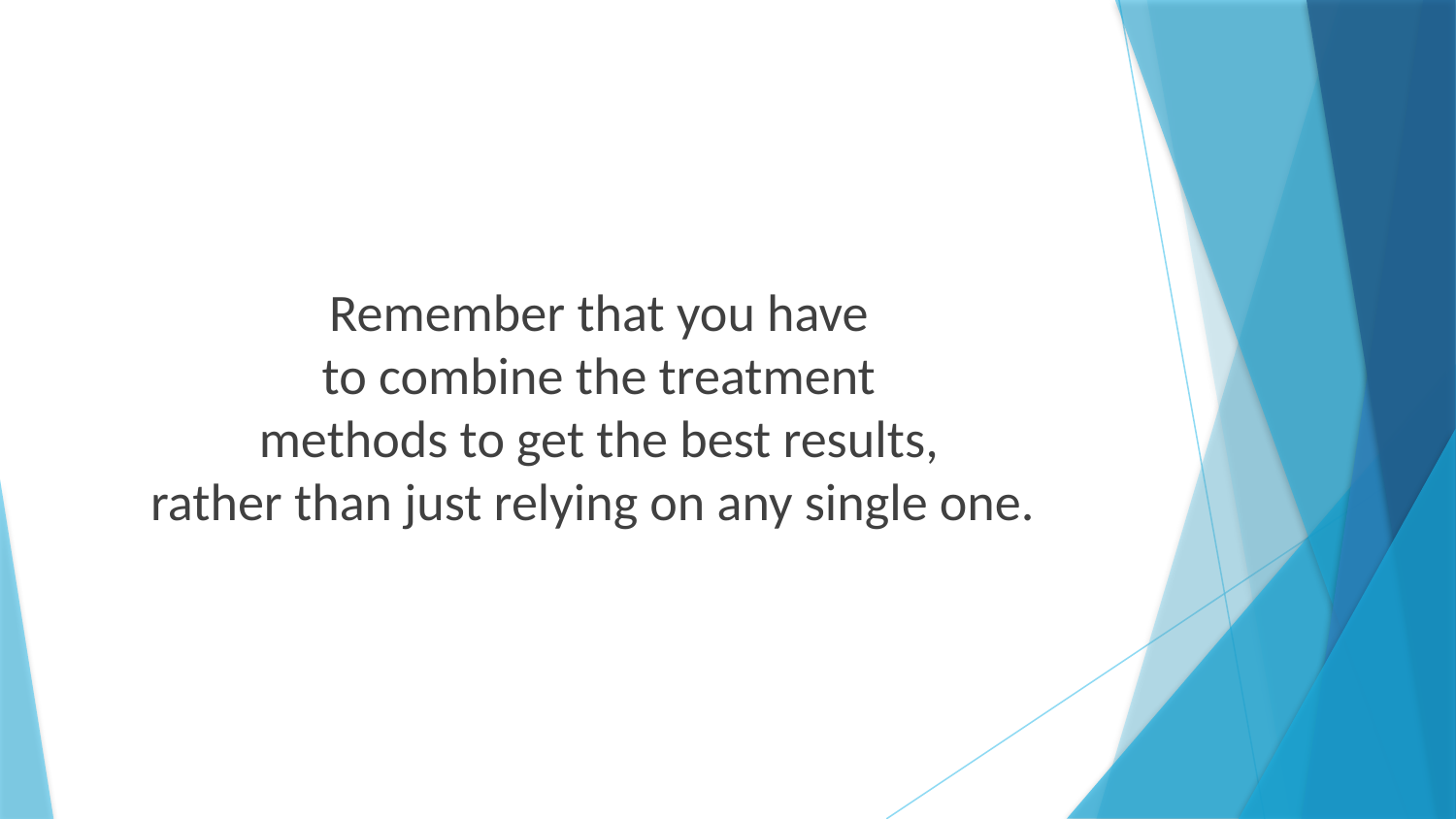

Remember that you have
to combine the treatment
methods to get the best results,
rather than just relying on any single one.